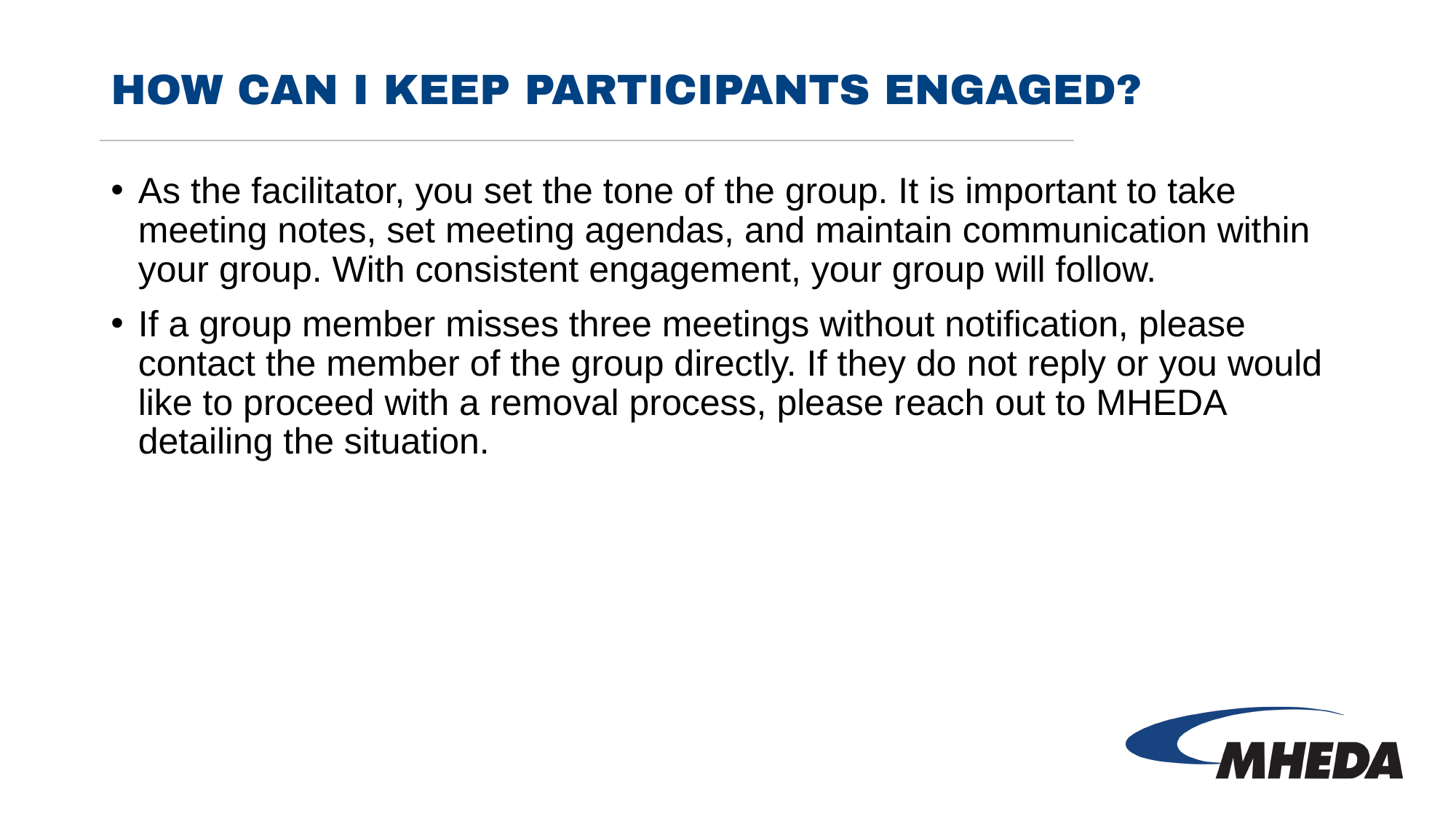

# How can I keep participants engaged?
As the facilitator, you set the tone of the group. It is important to take meeting notes, set meeting agendas, and maintain communication within your group. With consistent engagement, your group will follow.
If a group member misses three meetings without notification, please contact the member of the group directly. If they do not reply or you would like to proceed with a removal process, please reach out to MHEDA detailing the situation.